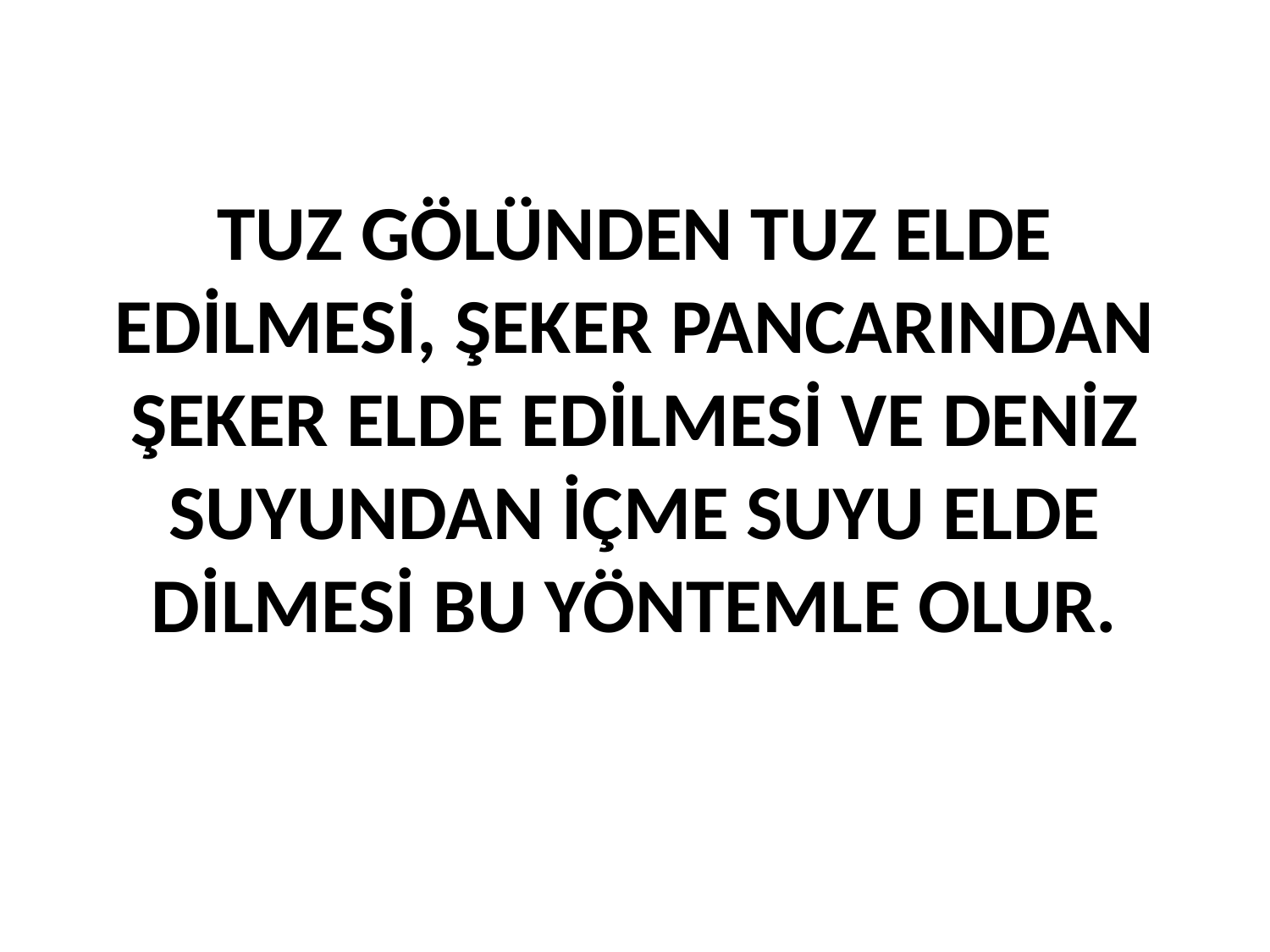

# TUZ GÖLÜNDEN TUZ ELDE EDİLMESİ, ŞEKER PANCARINDAN ŞEKER ELDE EDİLMESİ VE DENİZ SUYUNDAN İÇME SUYU ELDE DİLMESİ BU YÖNTEMLE OLUR.